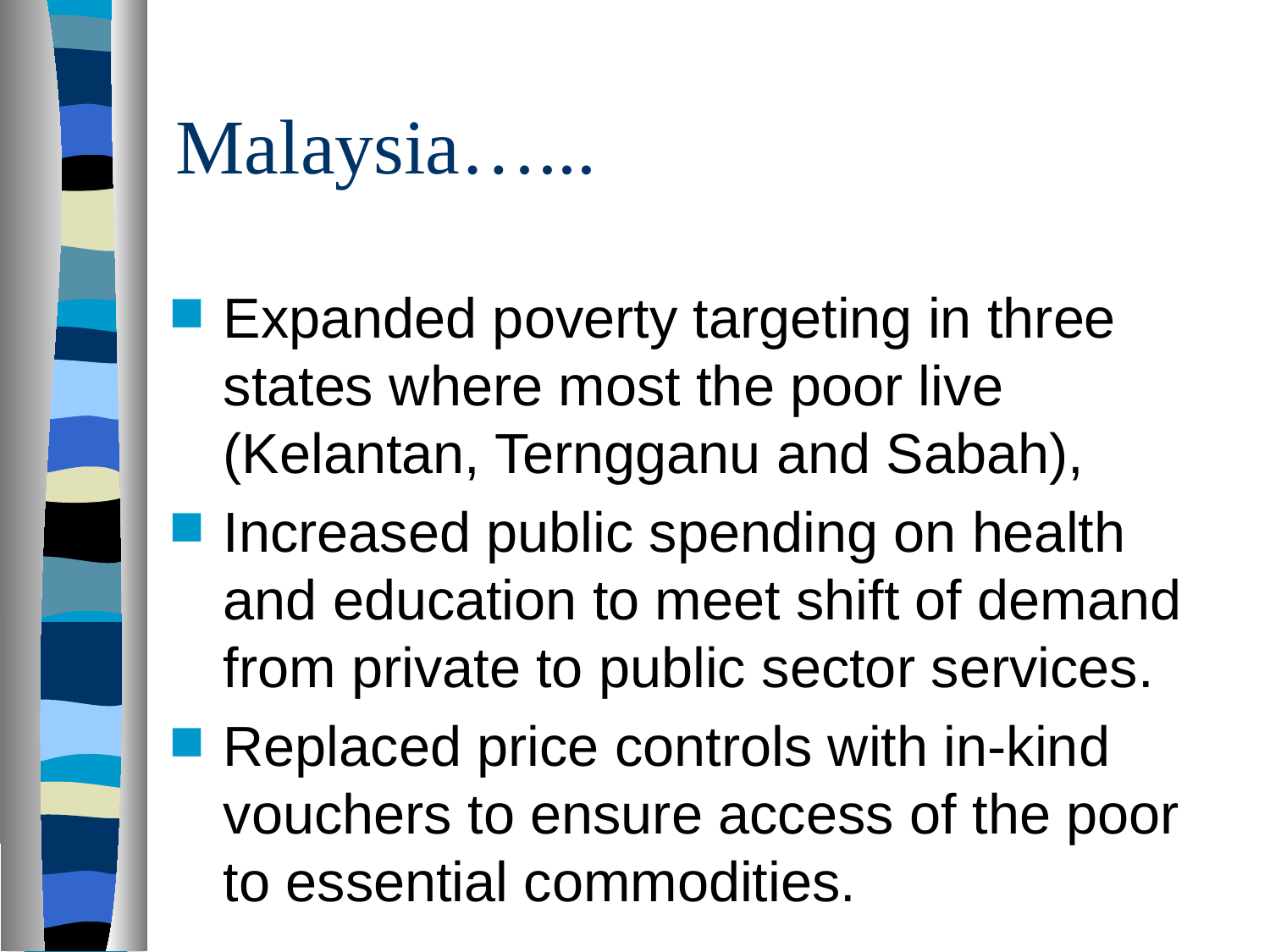

# Malaysia…...
Expanded poverty targeting in three states where most the poor live (Kelantan, Terngganu and Sabah),
Increased public spending on health and education to meet shift of demand from private to public sector services.
Replaced price controls with in-kind vouchers to ensure access of the poor to essential commodities.